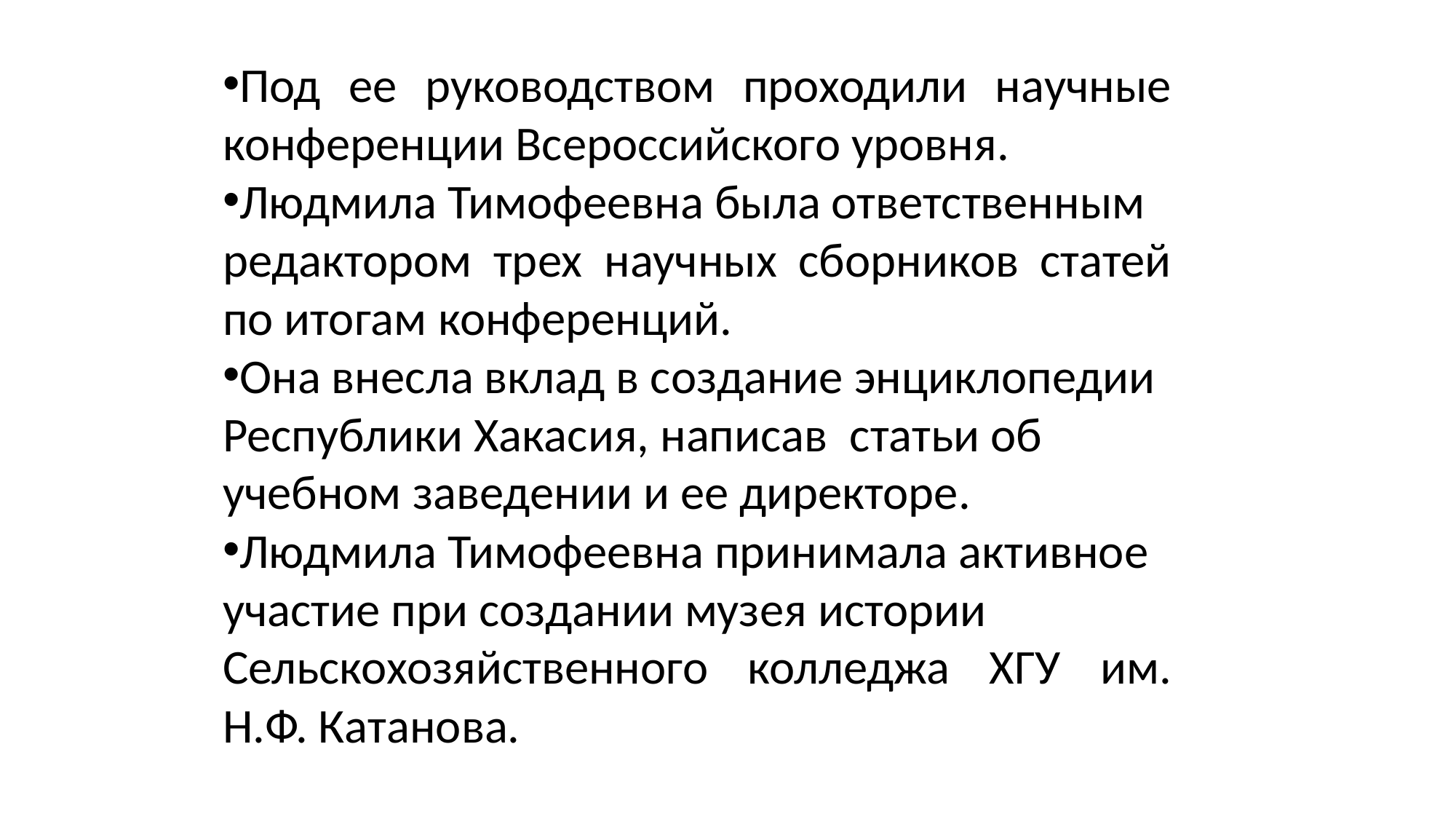

Под ее руководством проходили научные конференции Всероссийского уровня.
Людмила Тимофеевна была ответственным
редактором трех научных сборников статей по итогам конференций.
Она внесла вклад в создание энциклопедии
Республики Хакасия, написав  статьи об
учебном заведении и ее директоре.
Людмила Тимофеевна принимала активное
участие при создании музея истории
Сельскохозяйственного колледжа ХГУ им. Н.Ф. Катанова.